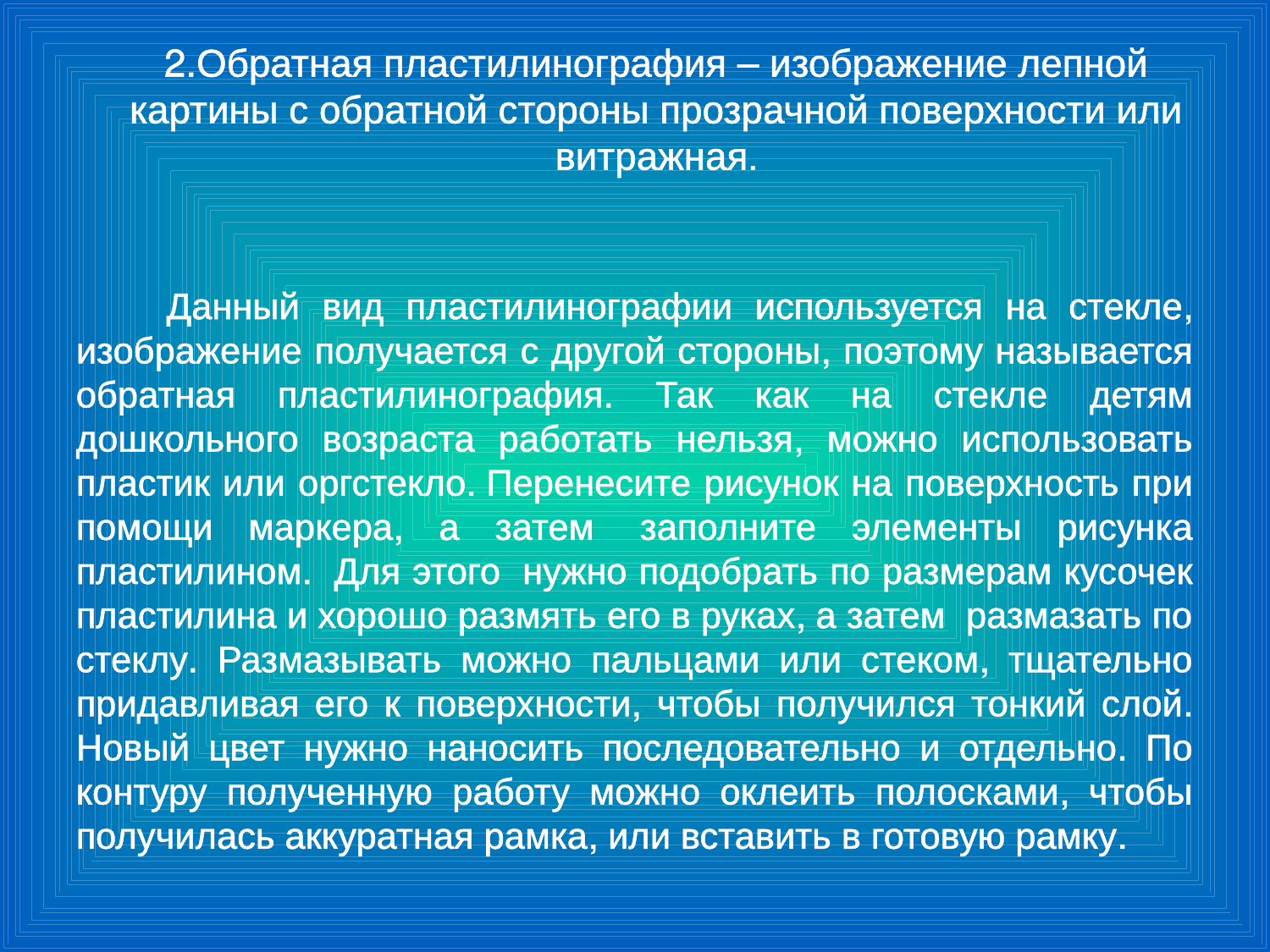

# 2.Обратная пластилинография – изображение лепной картины с обратной стороны прозрачной поверхности или витражная.
    Данный вид пластилинографии используется на стекле, изображение получается с другой стороны, поэтому называется обратная пластилинография. Так как на стекле детям дошкольного возраста работать нельзя, можно использовать пластик или оргстекло. Перенесите рисунок на поверхность при помощи маркера, а затем  заполните элементы рисунка пластилином.  Для этого  нужно подобрать по размерам кусочек пластилина и хорошо размять его в руках, а затем  размазать по стеклу. Размазывать можно пальцами или стеком, тщательно придавливая его к поверхности, чтобы получился тонкий слой. Новый цвет нужно наносить последовательно и отдельно. По контуру полученную работу можно оклеить полосками, чтобы получилась аккуратная рамка, или вставить в готовую рамку.